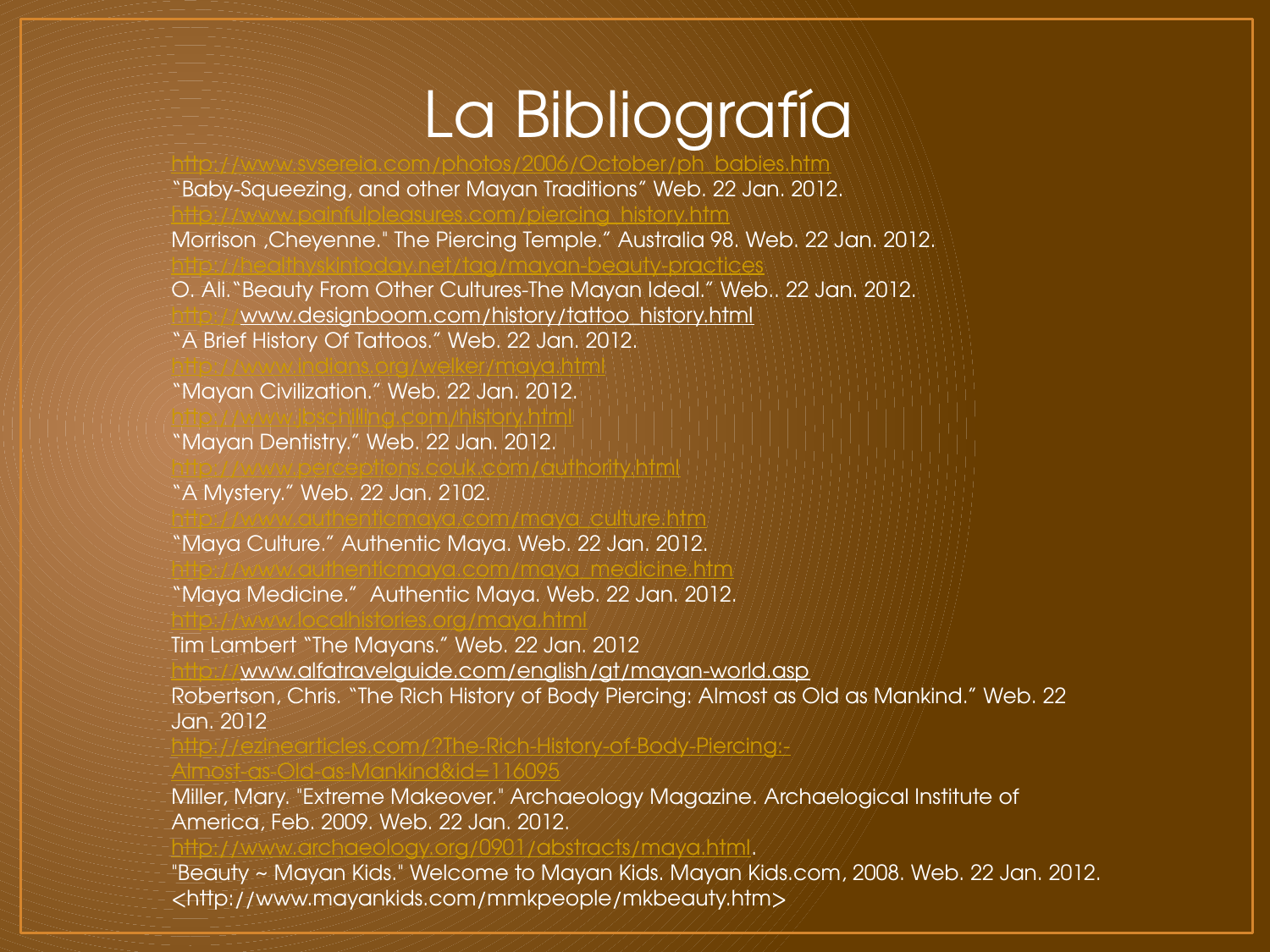

La Bibliografía
http://www.svsereia.com/photos/2006/October/ph_babies.htm
“Baby-Squeezing, and other Mayan Traditions” Web. 22 Jan. 2012.
http://www.painfulpleasures.com/piercing_history.htm
Morrison ,Cheyenne." The Piercing Temple.” Australia 98. Web. 22 Jan. 2012.
http://healthyskintoday.net/tag/mayan-beauty-practices
O. Ali.“Beauty From Other Cultures-The Mayan Ideal.” Web.. 22 Jan. 2012.
http://www.designboom.com/history/tattoo_history.html
“A Brief History Of Tattoos.” Web. 22 Jan. 2012.
http://www.indians.org/welker/maya.html
“Mayan Civilization.” Web. 22 Jan. 2012.
http://www.jbschilling.com/history.html
“Mayan Dentistry.” Web. 22 Jan. 2012.
http://www.perceptions.couk.com/authority.html
“A Mystery.” Web. 22 Jan. 2102.
http://www.authenticmaya.com/maya_culture.htm
“Maya Culture.” Authentic Maya. Web. 22 Jan. 2012.
http://www.authenticmaya.com/maya_medicine.htm
“Maya Medicine.”  Authentic Maya. Web. 22 Jan. 2012.
http://www.localhistories.org/maya.html
Tim Lambert “The Mayans.” Web. 22 Jan. 2012
http://www.alfatravelguide.com/english/gt/mayan-world.asp
Robertson, Chris. “The Rich History of Body Piercing: Almost as Old as Mankind.” Web. 22 Jan. 2012
http://ezinearticles.com/?The-Rich-History-of-Body-Piercing:-Almost-as-Old-as-Mankind&id=116095
Miller, Mary. "Extreme Makeover." Archaeology Magazine. Archaelogical Institute of America, Feb. 2009. Web. 22 Jan. 2012. http://www.archaeology.org/0901/abstracts/maya.html.
"Beauty ~ Mayan Kids." Welcome to Mayan Kids. Mayan Kids.com, 2008. Web. 22 Jan. 2012. <http://www.mayankids.com/mmkpeople/mkbeauty.htm>